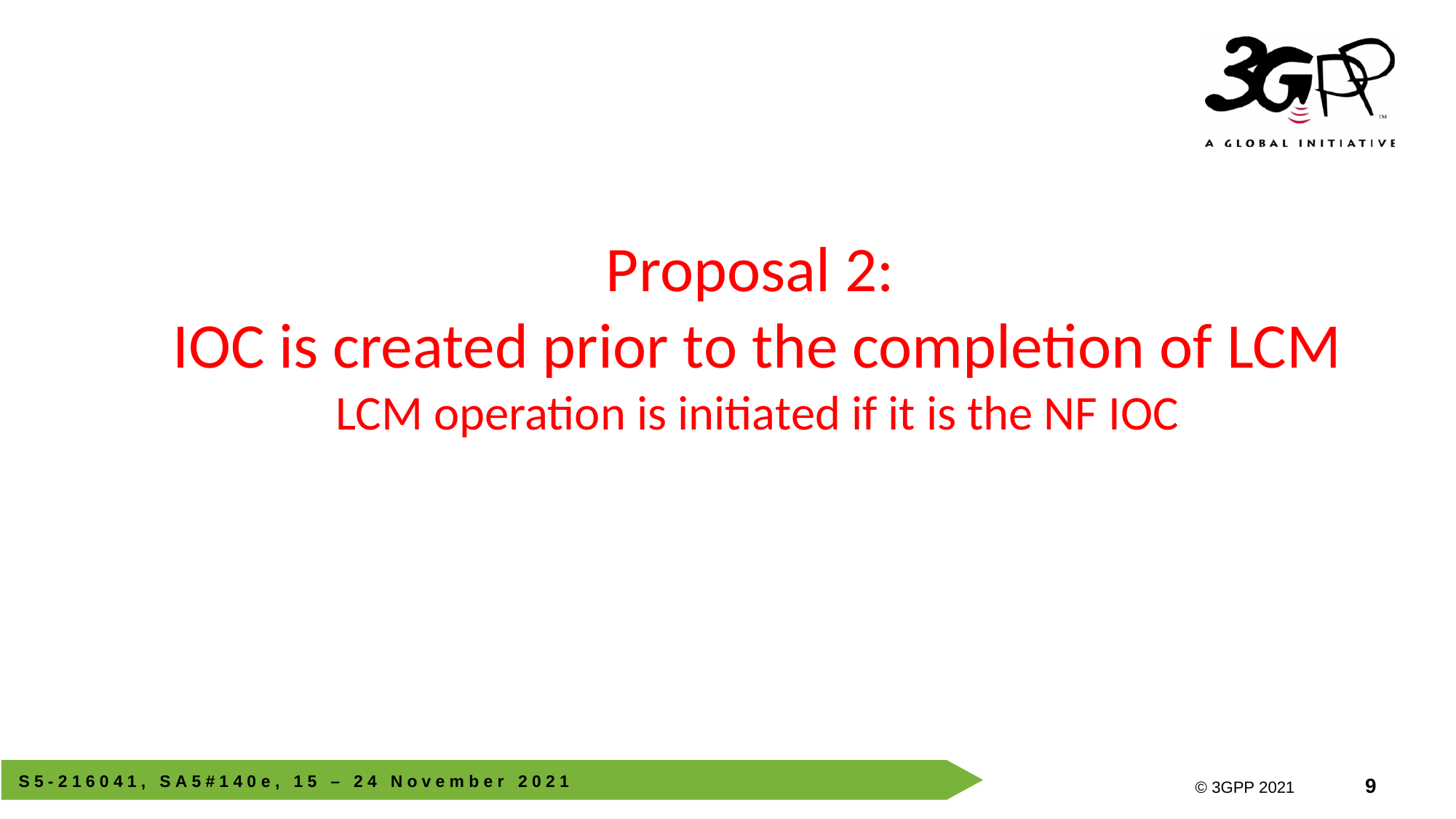

# Proposal 2: IOC is created prior to the completion of LCM LCM operation is initiated if it is the NF IOC